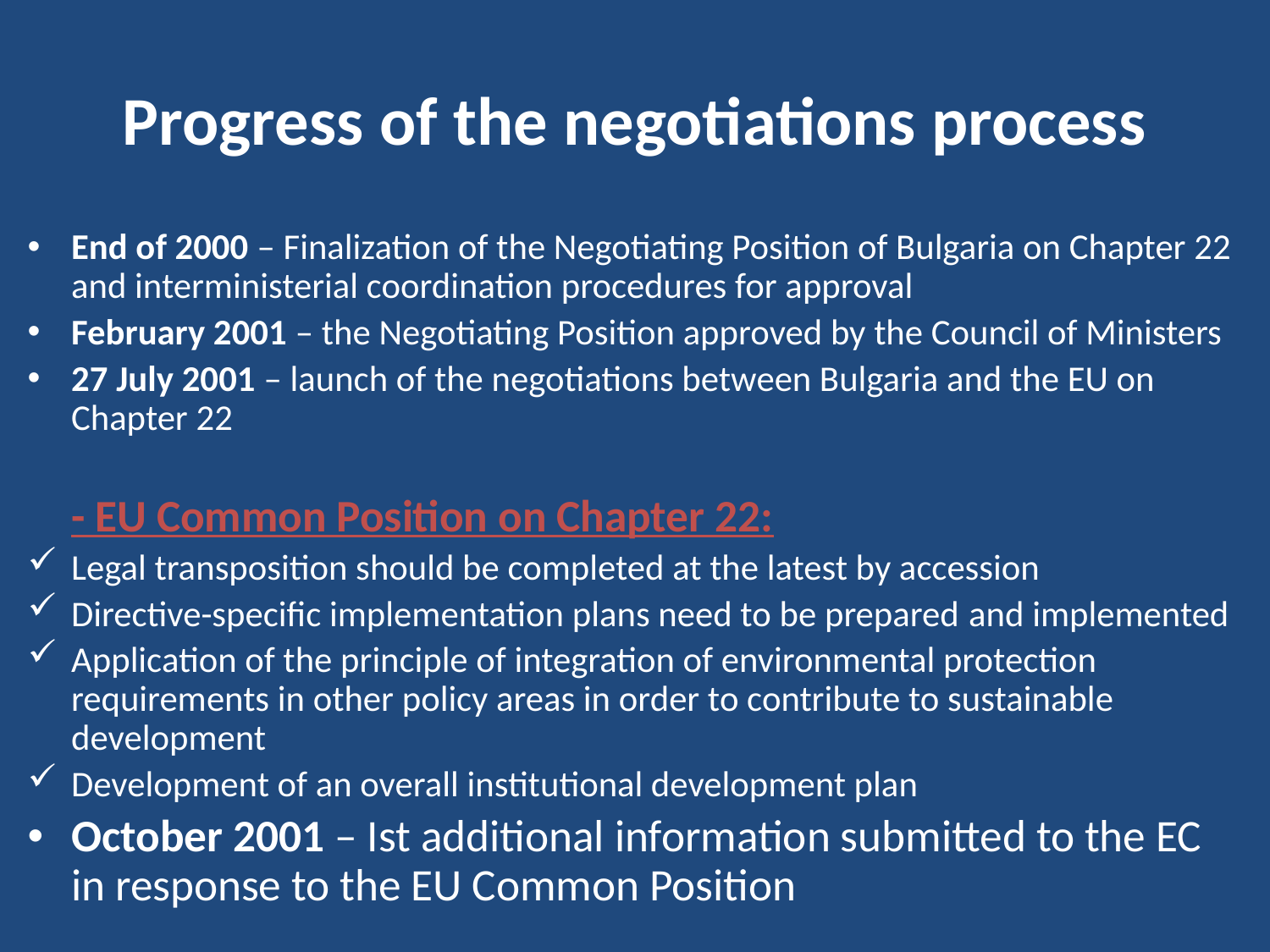

# Progress of the negotiations process
End of 2000 – Finalization of the Negotiating Position of Bulgaria on Chapter 22 and interministerial coordination procedures for approval
February 2001 – the Negotiating Position approved by the Council of Ministers
27 July 2001 – launch of the negotiations between Bulgaria and the EU on Chapter 22

	- EU Common Position on Chapter 22:
Legal transposition should be completed at the latest by accession
Directive-specific implementation plans need to be prepared and implemented
Application of the principle of integration of environmental protection requirements in other policy areas in order to contribute to sustainable development
Development of an overall institutional development plan
October 2001 – Ist additional information submitted to the EC in response to the EU Common Position